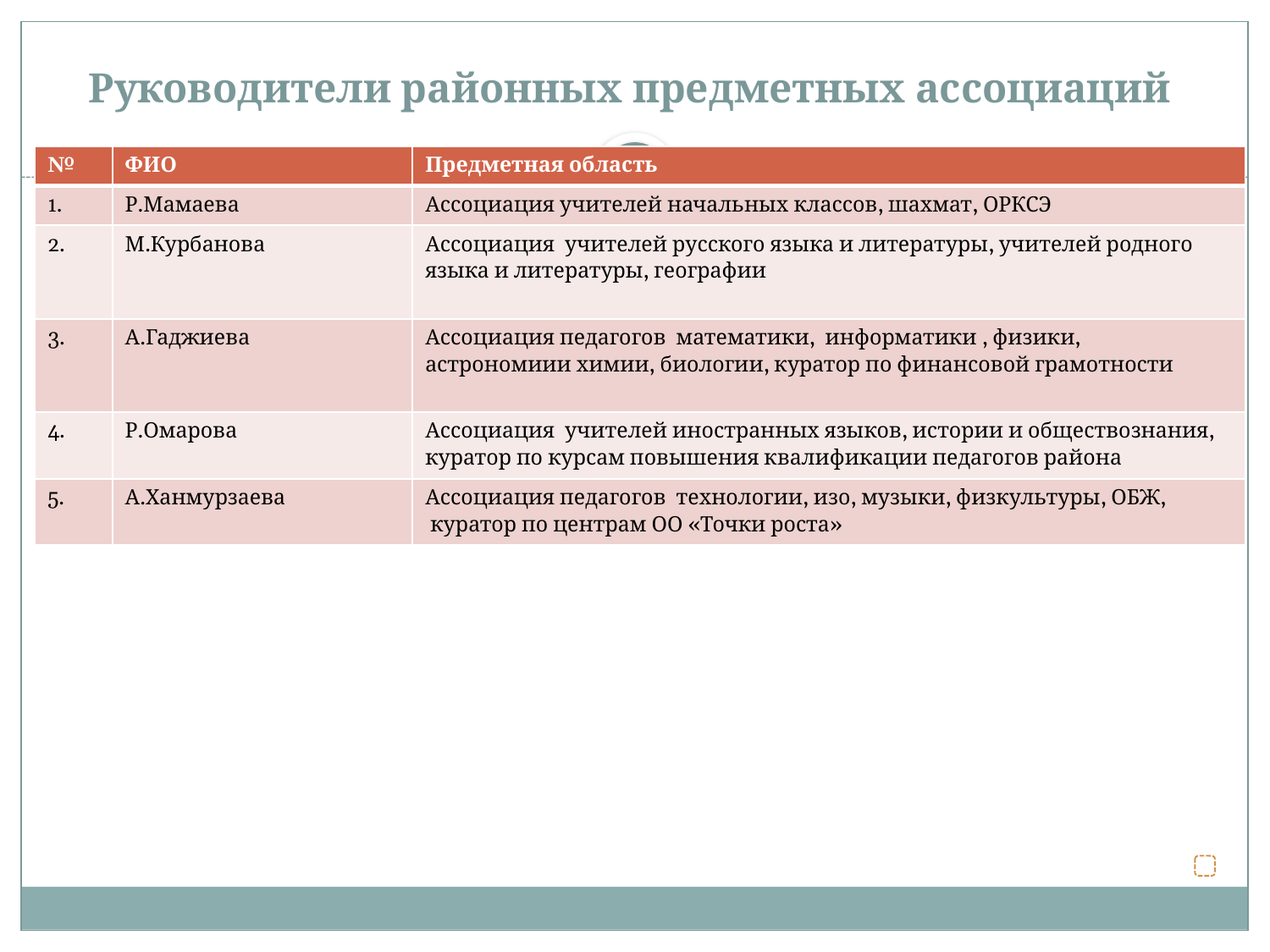

# Руководители районных предметных ассоциаций
| № | ФИО | Предметная область |
| --- | --- | --- |
| 1. | Р.Мамаева | Ассоциация учителей начальных классов, шахмат, ОРКСЭ |
| 2. | М.Курбанова | Ассоциация учителей русского языка и литературы, учителей родного языка и литературы, географии |
| 3. | А.Гаджиева | Ассоциация педагогов математики, информатики , физики, астрономиии химии, биологии, куратор по финансовой грамотности |
| 4. | Р.Омарова | Ассоциация учителей иностранных языков, истории и обществознания, куратор по курсам повышения квалификации педагогов района |
| 5. | А.Ханмурзаева | Ассоциация педагогов технологии, изо, музыки, физкультуры, ОБЖ, куратор по центрам ОО «Точки роста» |